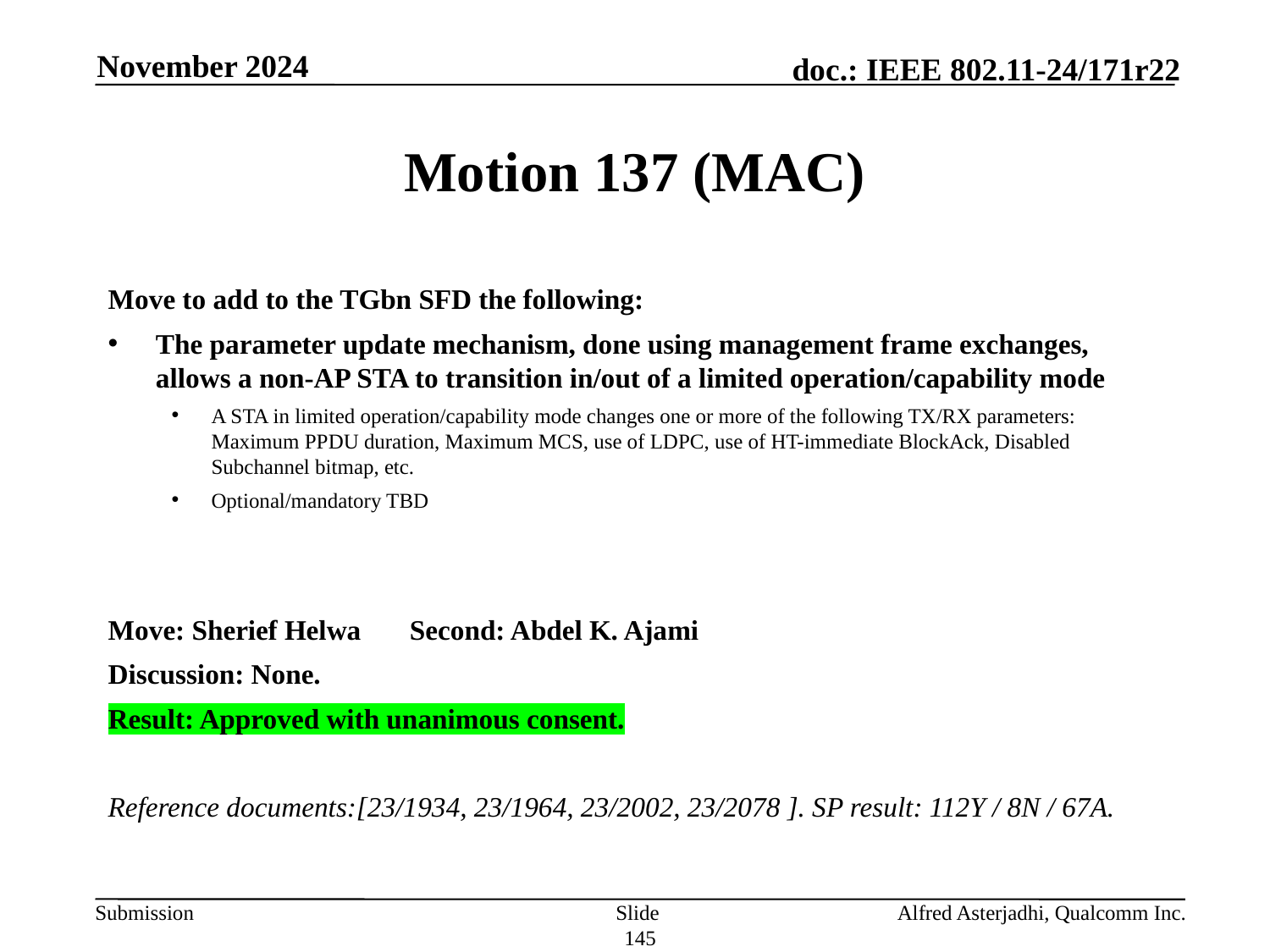

November 2024
# Motion 137 (MAC)
Move to add to the TGbn SFD the following:
The parameter update mechanism, done using management frame exchanges, allows a non-AP STA to transition in/out of a limited operation/capability mode
A STA in limited operation/capability mode changes one or more of the following TX/RX parameters: Maximum PPDU duration, Maximum MCS, use of LDPC, use of HT-immediate BlockAck, Disabled Subchannel bitmap, etc.
Optional/mandatory TBD

Move: Sherief Helwa 	Second: Abdel K. Ajami
Discussion: None.
Result: Approved with unanimous consent.

Reference documents:[23/1934, 23/1964, 23/2002, 23/2078 ]. SP result: 112Y / 8N / 67A.

Slide 145
Alfred Asterjadhi, Qualcomm Inc.